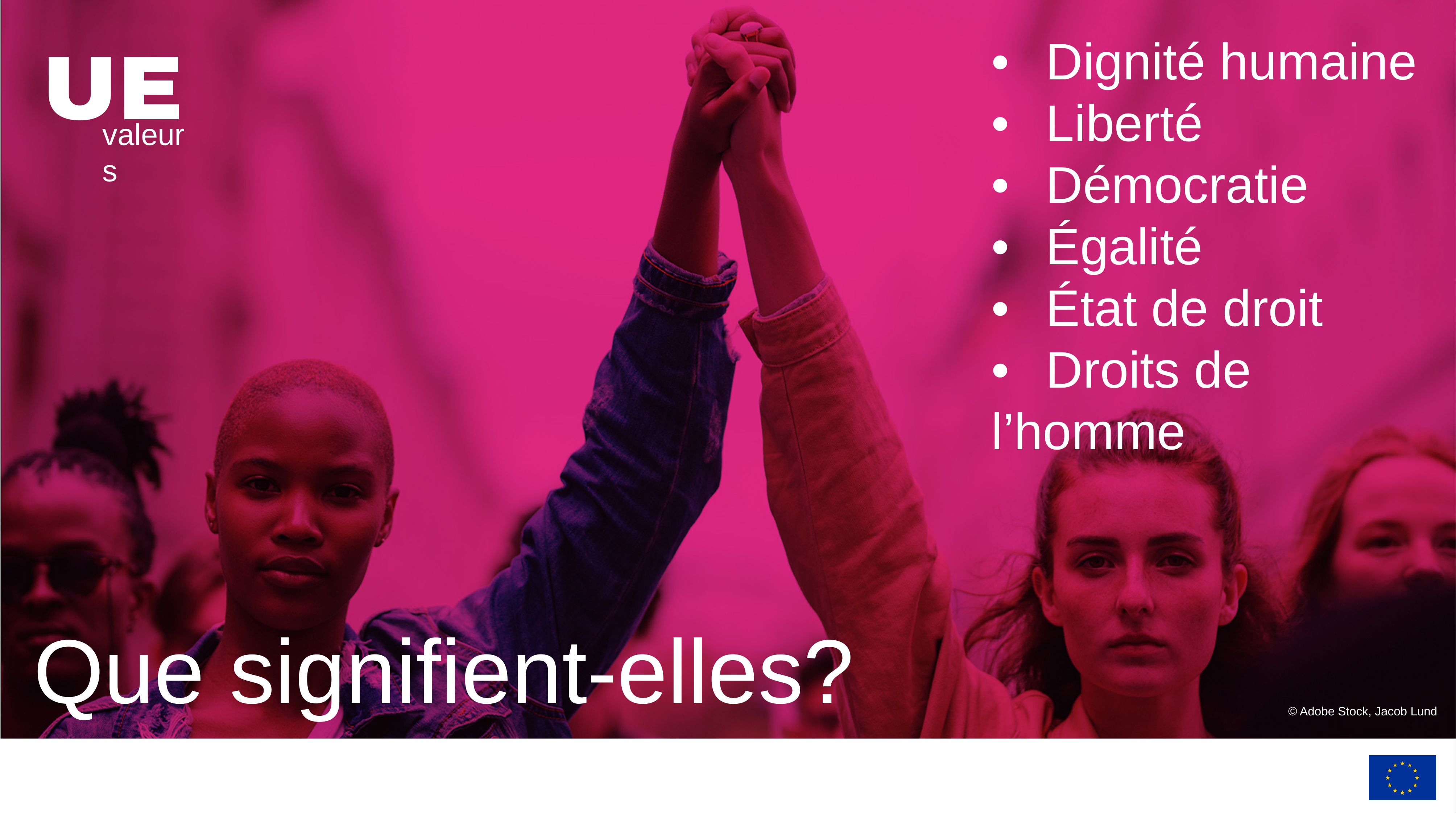

# Les valeurs de l’UE
•	Dignité humaine
•	Liberté
•	Démocratie
•	Égalité
•	État de droit
•	Droits de l’homme
Que signifient-elles?
© Adobe Stock, Jacob Lund